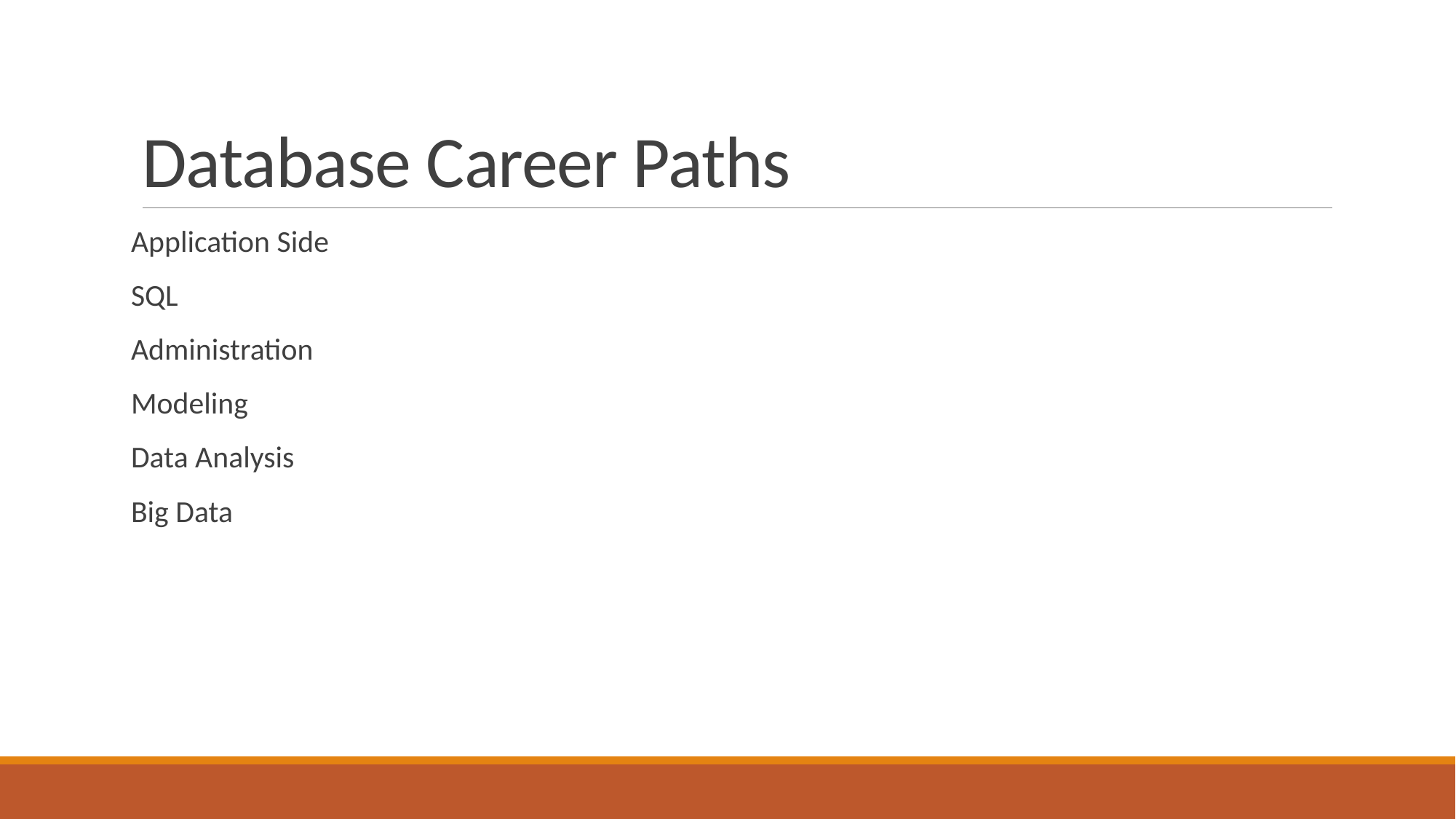

# Database Career Paths
Application Side
SQL
Administration
Modeling
Data Analysis
Big Data